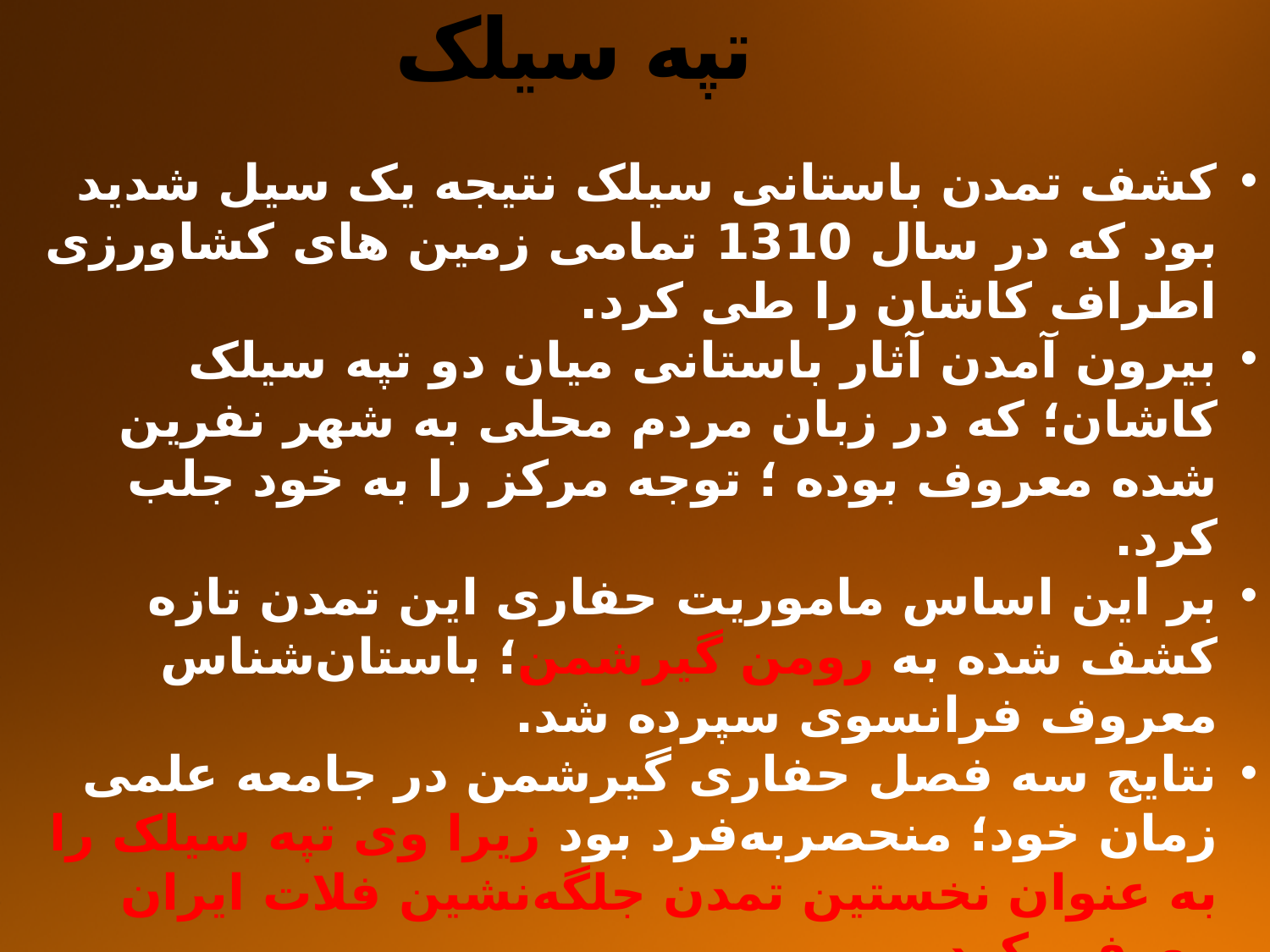

# تپه سیلک
کشف تمدن باستانی سیلک نتیجه یک سیل شدید بود که در سال 1310 تمامی زمین های کشاورزی اطراف کاشان را طی کرد.
بیرون آمدن آثار باستانی میان دو تپه سیلک کاشان؛ که در زبان مردم محلی به شهر نفرین شده معروف بوده ؛ توجه مرکز را به خود جلب کرد.
بر این اساس ماموریت حفاری این تمدن تازه کشف شده به رومن گیرشمن؛ باستان‌شناس معروف فرانسوی سپرده شد.
نتایج سه فصل حفاری گیرشمن در جامعه علمی زمان خود؛ منحصربه‌فرد بود زیرا وی تپه سیلک را به عنوان نخستین تمدن جلگه‌نشین فلات ایران معرفی کرد.
در واقع قدمت شکل گیری این تمدن به 6000 هزار سال ق.م می‌رسد و بیانگر مرحله ای نوین در سیر بشری است که انسان از غارنشینی به سوی جلگه های حاصل خیز مرکزی قدم می‌گذارد.